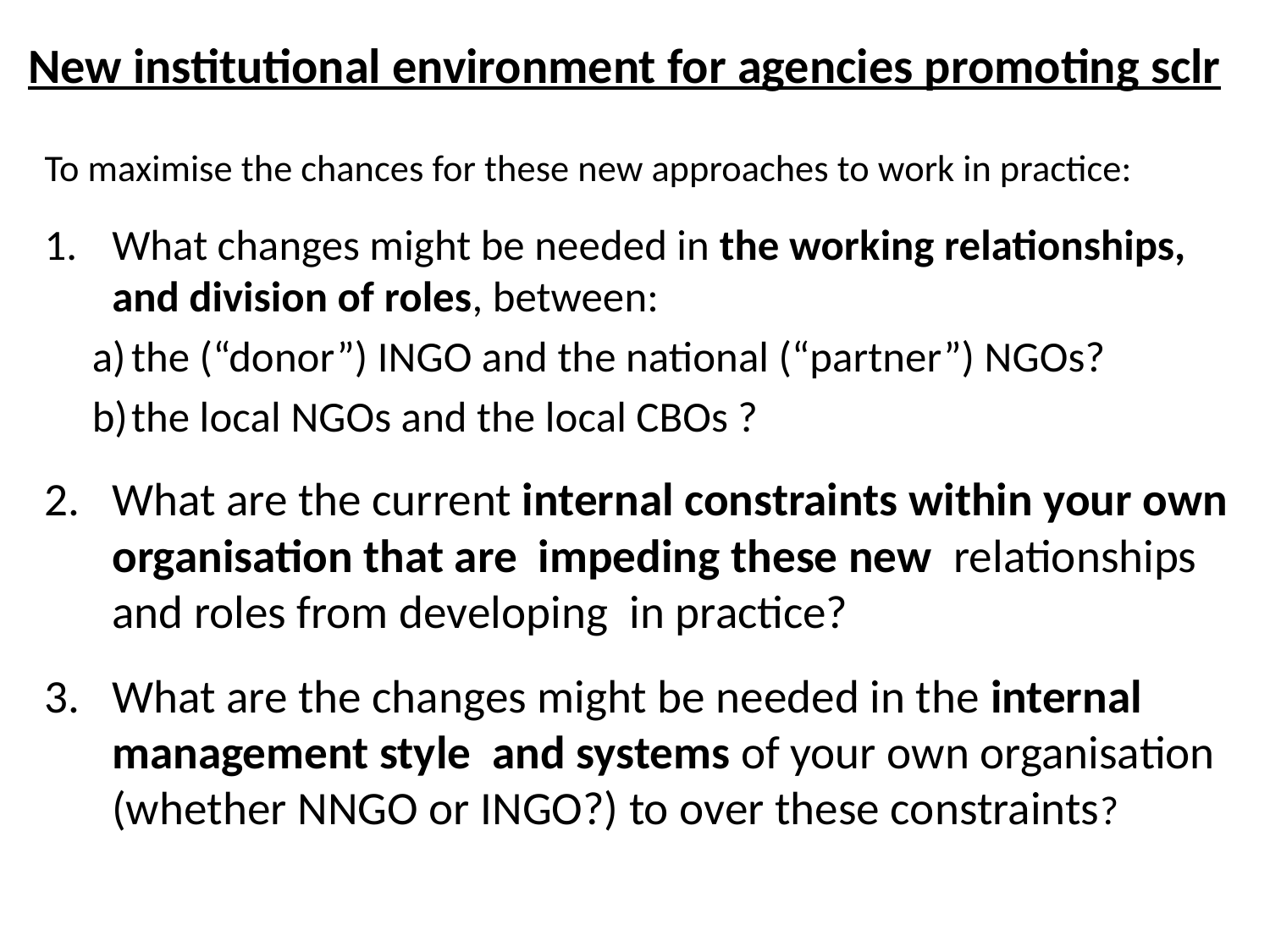

# New institutional environment for agencies promoting sclr
To maximise the chances for these new approaches to work in practice:

What changes might be needed in the working relationships, and division of roles, between:
  the (“donor”) INGO and the national (“partner”) NGOs?
  the local NGOs and the local CBOs ?

What are the current internal constraints within your own organisation that are  impeding these new  relationships and roles from developing  in practice?

What are the changes might be needed in the internal management style  and systems of your own organisation (whether NNGO or INGO?) to over these constraints?